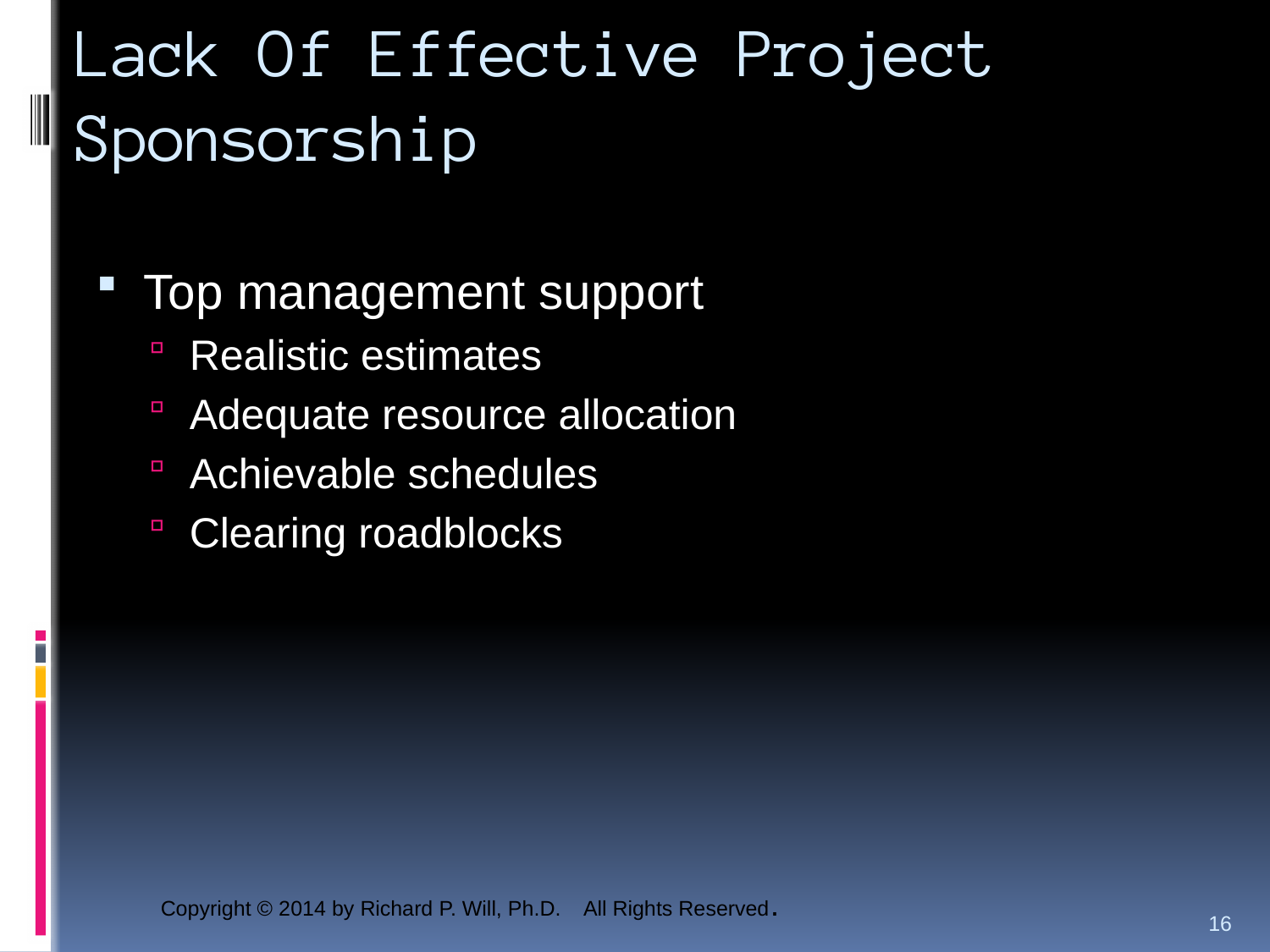

# Lack Of Effective Project Sponsorship

Top management support
Realistic estimates
Adequate resource allocation
Achievable schedules
Clearing roadblocks

16